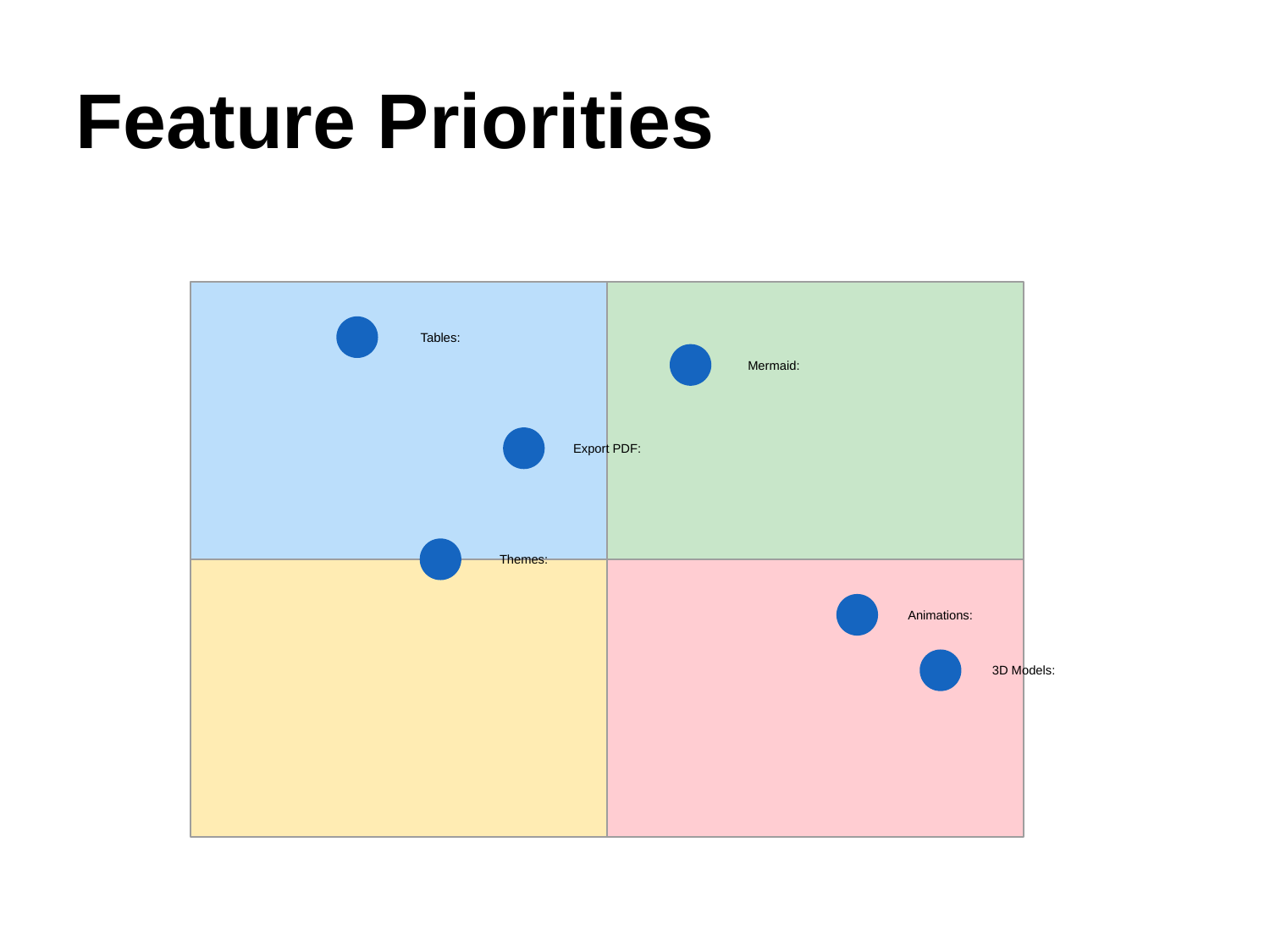

Feature Priorities

Tables:

Mermaid:

Export PDF:

Themes:

Animations:

3D Models: